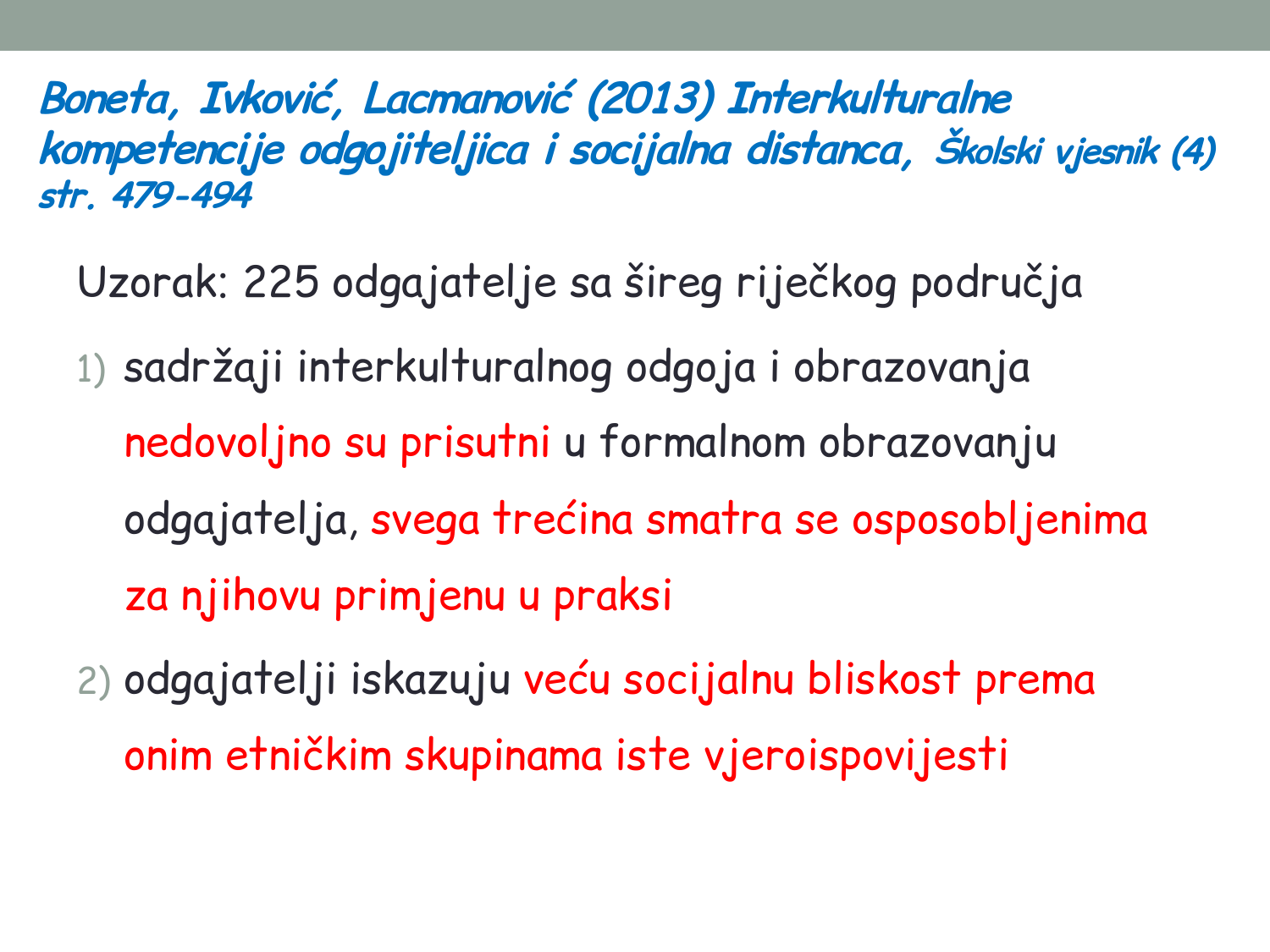

# Boneta, Ivković, Lacmanović (2013) Interkulturalne kompetencije odgojiteljica i socijalna distanca, Školski vjesnik (4) str. 479-494
Uzorak: 225 odgajatelje sa šireg riječkog područja
sadržaji interkulturalnog odgoja i obrazovanja nedovoljno su prisutni u formalnom obrazovanju odgajatelja, svega trećina smatra se osposobljenima za njihovu primjenu u praksi
odgajatelji iskazuju veću socijalnu bliskost prema onim etničkim skupinama iste vjeroispovijesti